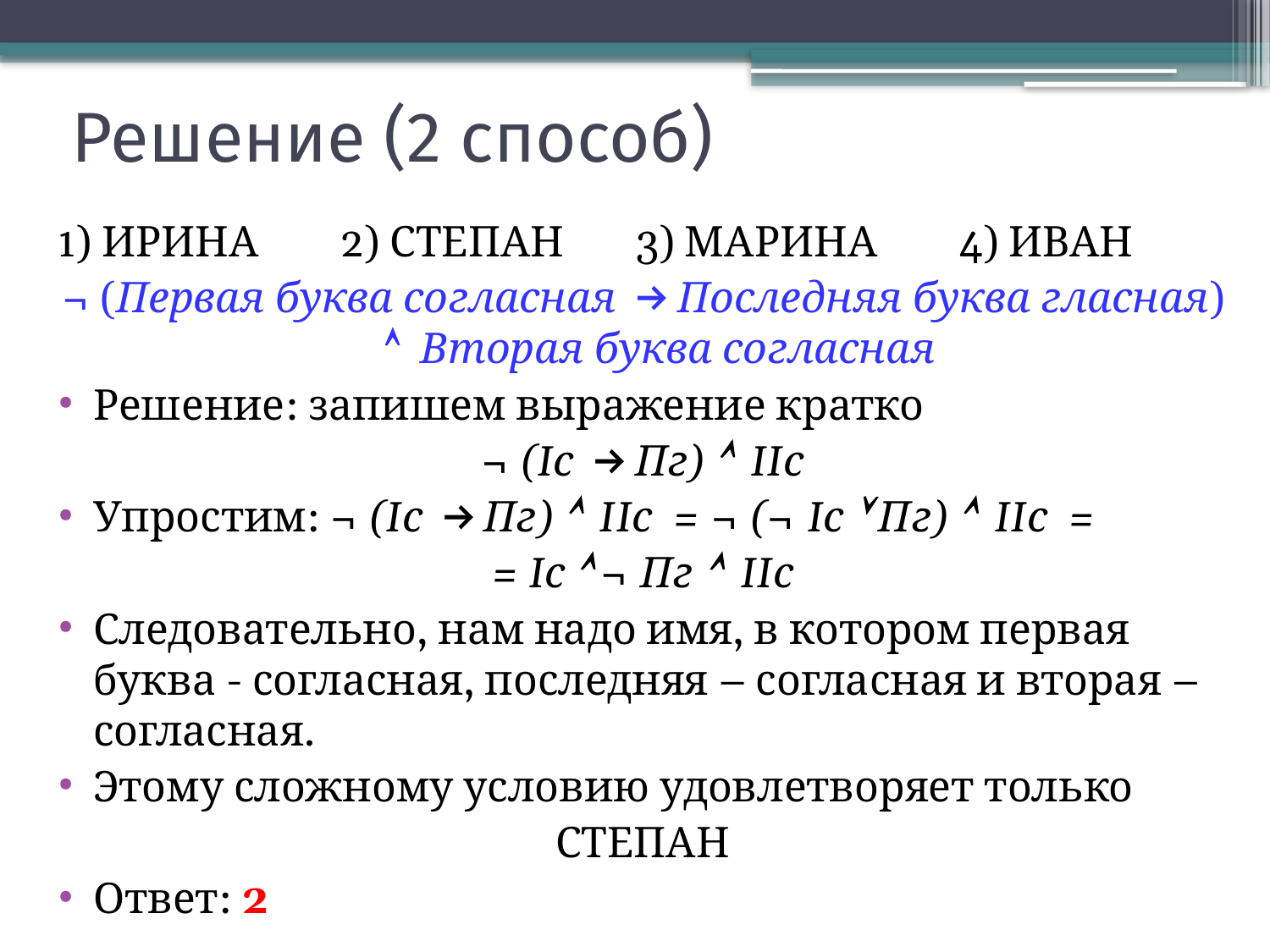

# Решение (2 способ)
1) ИРИНА        2) СТЕПАН       3) МАРИНА        4) ИВАН
¬ (Первая буква согласная  → Последняя буква гласная) ∧  Вторая буква согласная
Решение: запишем выражение кратко
¬ (Iс  → Пг) ∧  IIс
Упростим: ¬ (Iс  → Пг) ∧  IIс  = ¬ (¬ Iс ∨ Пг) ∧  IIс  =
= Iс ∧ ¬ Пг ∧  IIс
Следовательно, нам надо имя, в котором первая буква - согласная, последняя – согласная и вторая – согласная.
Этому сложному условию удовлетворяет только
СТЕПАН
Ответ: 2